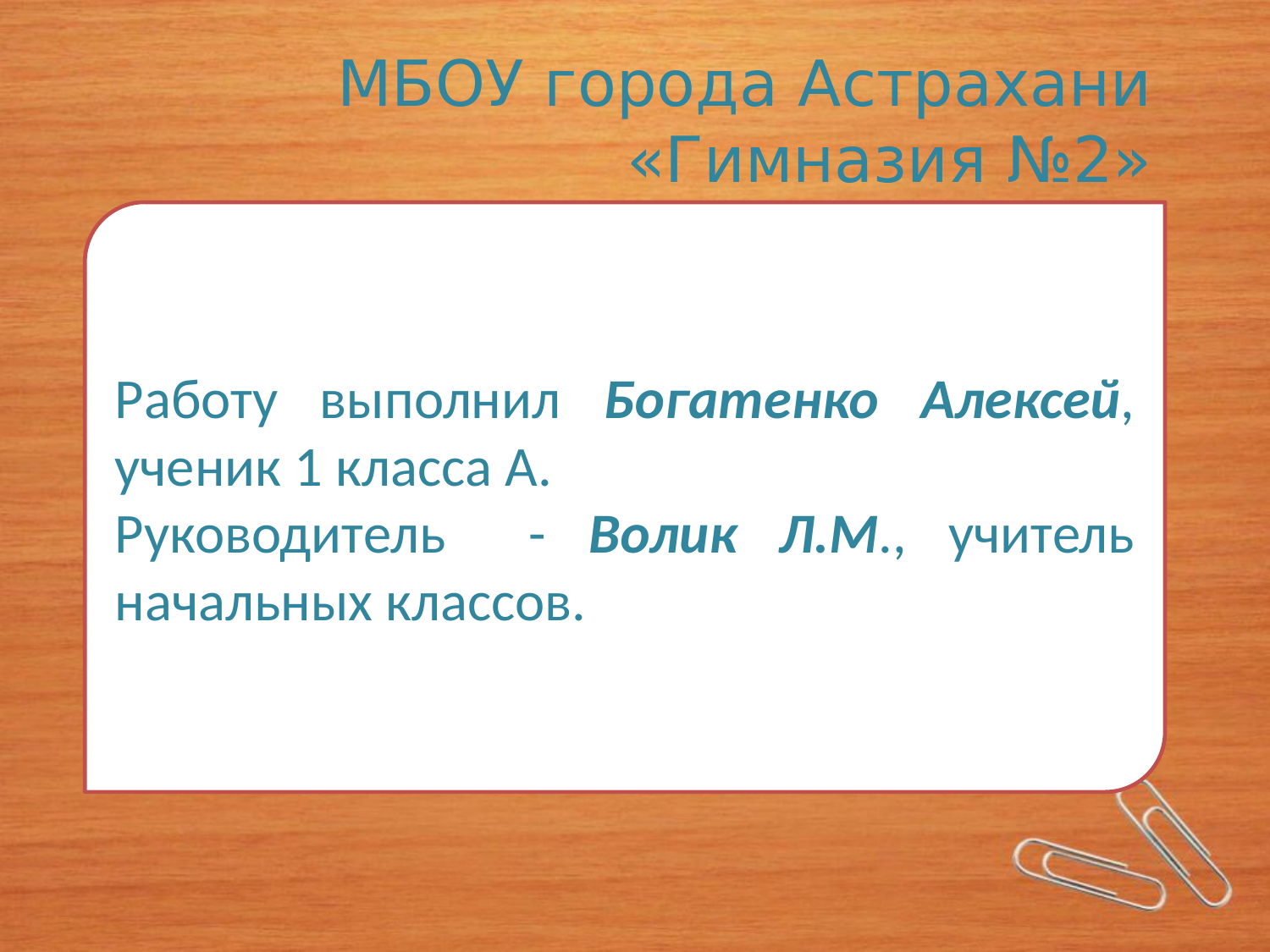

МБОУ города Астрахани «Гимназия №2»
Работу выполнил Богатенко Алексей, ученик 1 класса А.
Руководитель  - Волик Л.М., учитель начальных классов.